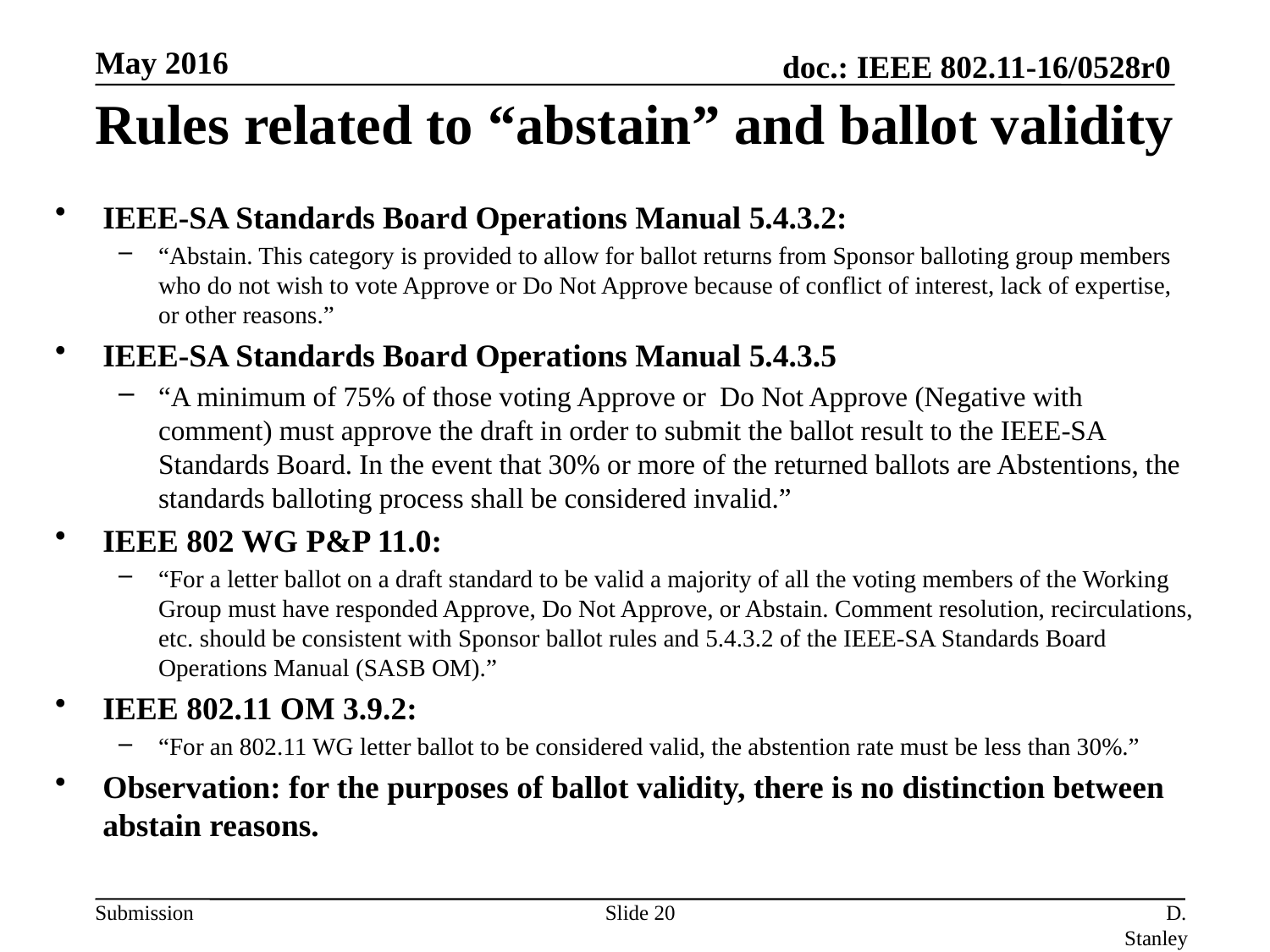

May 2016
# Rules related to “abstain” and ballot validity
IEEE-SA Standards Board Operations Manual 5.4.3.2:
“Abstain. This category is provided to allow for ballot returns from Sponsor balloting group members who do not wish to vote Approve or Do Not Approve because of conflict of interest, lack of expertise, or other reasons.”
IEEE-SA Standards Board Operations Manual 5.4.3.5
“A minimum of 75% of those voting Approve or  Do Not Approve (Negative with comment) must approve the draft in order to submit the ballot result to the IEEE-SA Standards Board. In the event that 30% or more of the returned ballots are Abstentions, the standards balloting process shall be considered invalid.”
IEEE 802 WG P&P 11.0:
“For a letter ballot on a draft standard to be valid a majority of all the voting members of the Working Group must have responded Approve, Do Not Approve, or Abstain. Comment resolution, recirculations, etc. should be consistent with Sponsor ballot rules and 5.4.3.2 of the IEEE-SA Standards Board Operations Manual (SASB OM).”
IEEE 802.11 OM 3.9.2:
“For an 802.11 WG letter ballot to be considered valid, the abstention rate must be less than 30%.”
Observation: for the purposes of ballot validity, there is no distinction between abstain reasons.

Slide 20
D. Stanley, HP Enterprise